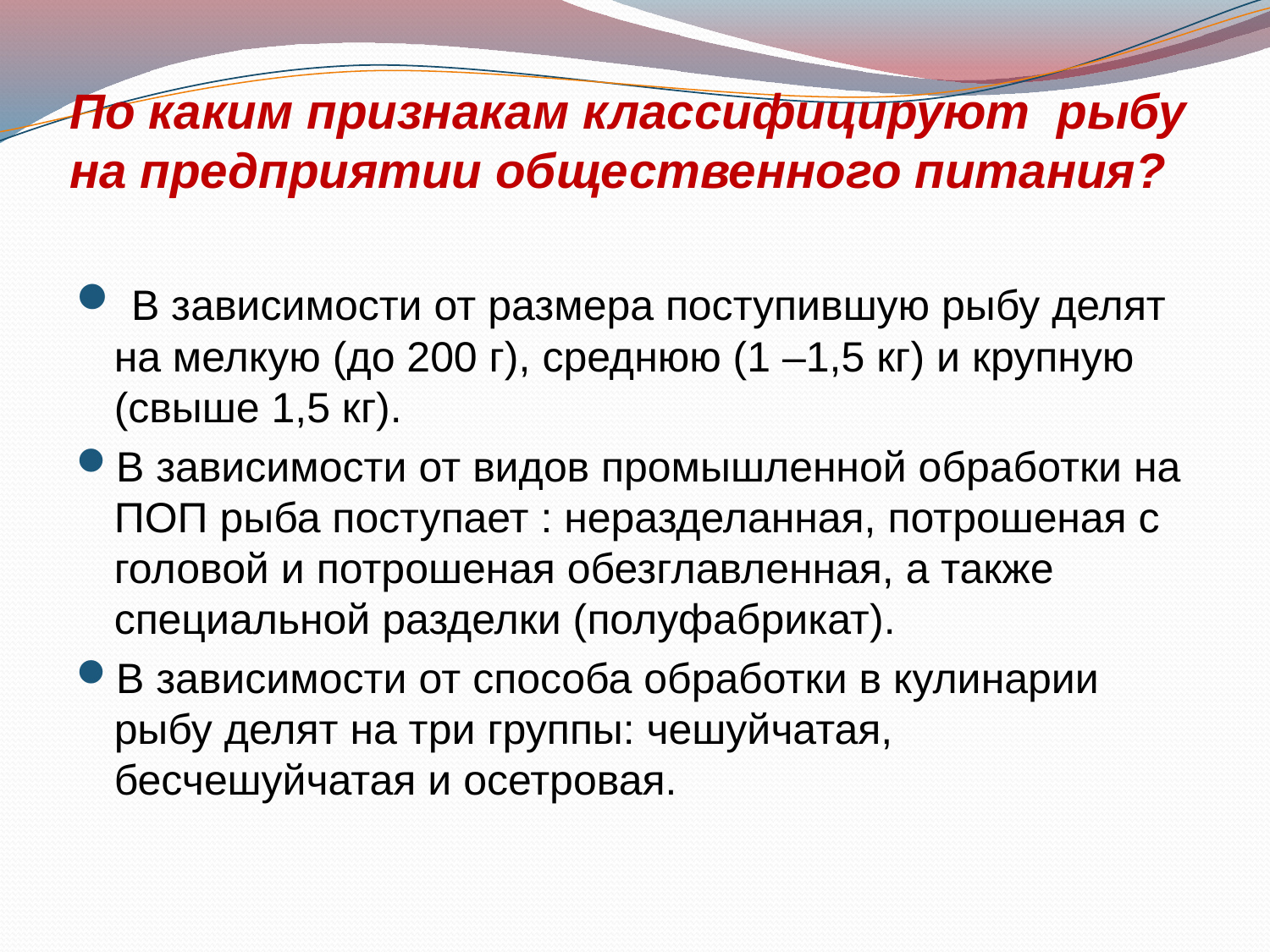

# По каким признакам классифицируют  рыбу  на предприятии общественного питания?
 В зависимости от размера поступившую рыбу делят на мелкую (до 200 г), среднюю (1 –1,5 кг) и крупную (свыше 1,5 кг).
В зависимости от видов промышленной обработки на ПОП рыба поступает : неразделанная, потрошеная с головой и потрошеная обезглавленная, а также специальной разделки (полуфабрикат).
В зависимости от способа обработки в кулинарии рыбу делят на три группы: чешуйчатая, бесчешуйчатая и осетровая.